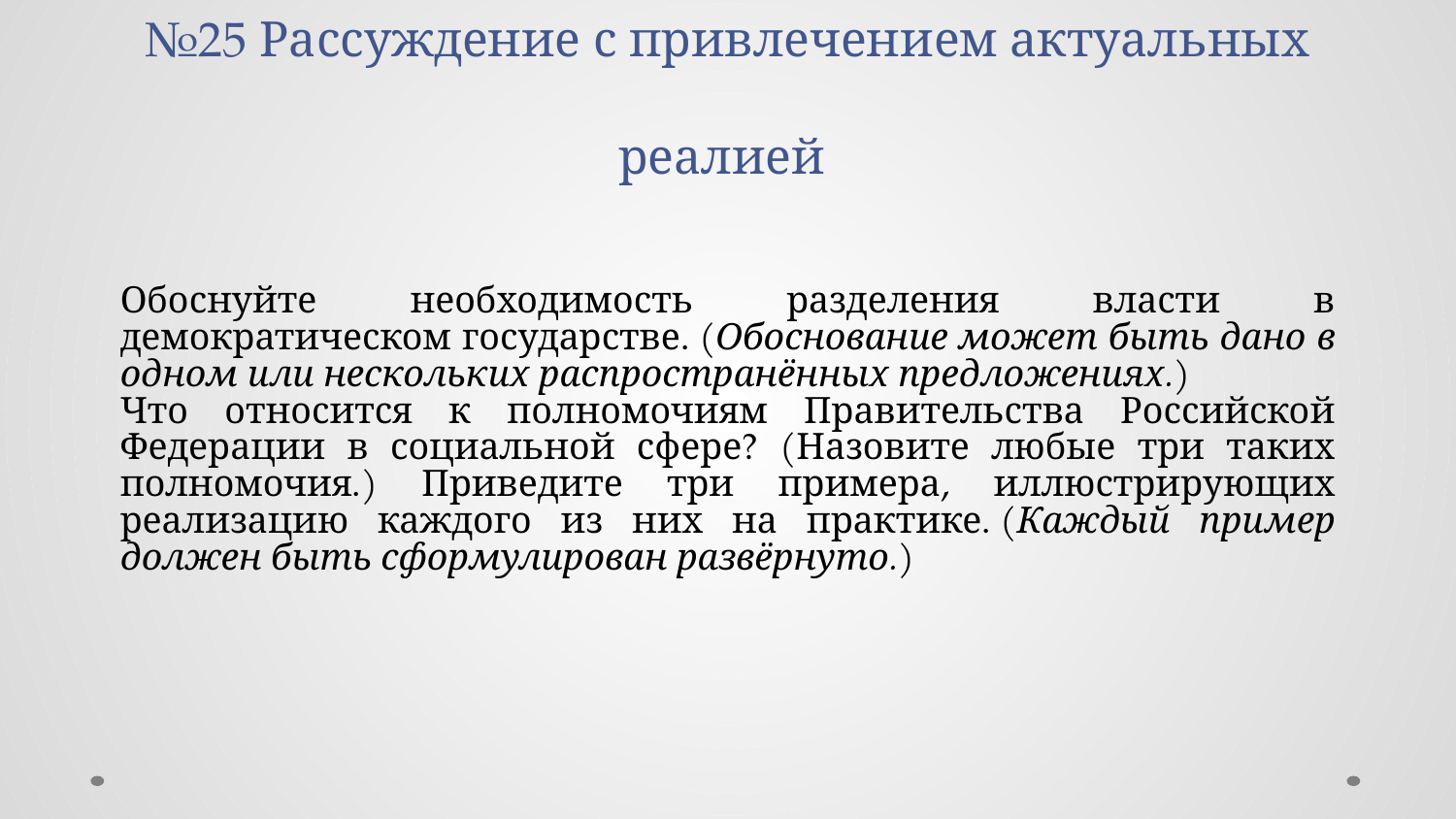

# №25 Рассуждение с привлечением актуальных реалией
| Обоснуйте необходимость разделения власти в демократическом государстве. (Обоснование может быть дано в одном или нескольких распространённых предложениях.) Что относится к полномочиям Правительства Российской Федерации в социальной сфере? (Назовите любые три таких полномочия.) Приведите три примера, иллюстрирующих реализацию каждого из них на практике. (Каждый пример должен быть сформулирован развёрнуто.) |
| --- |